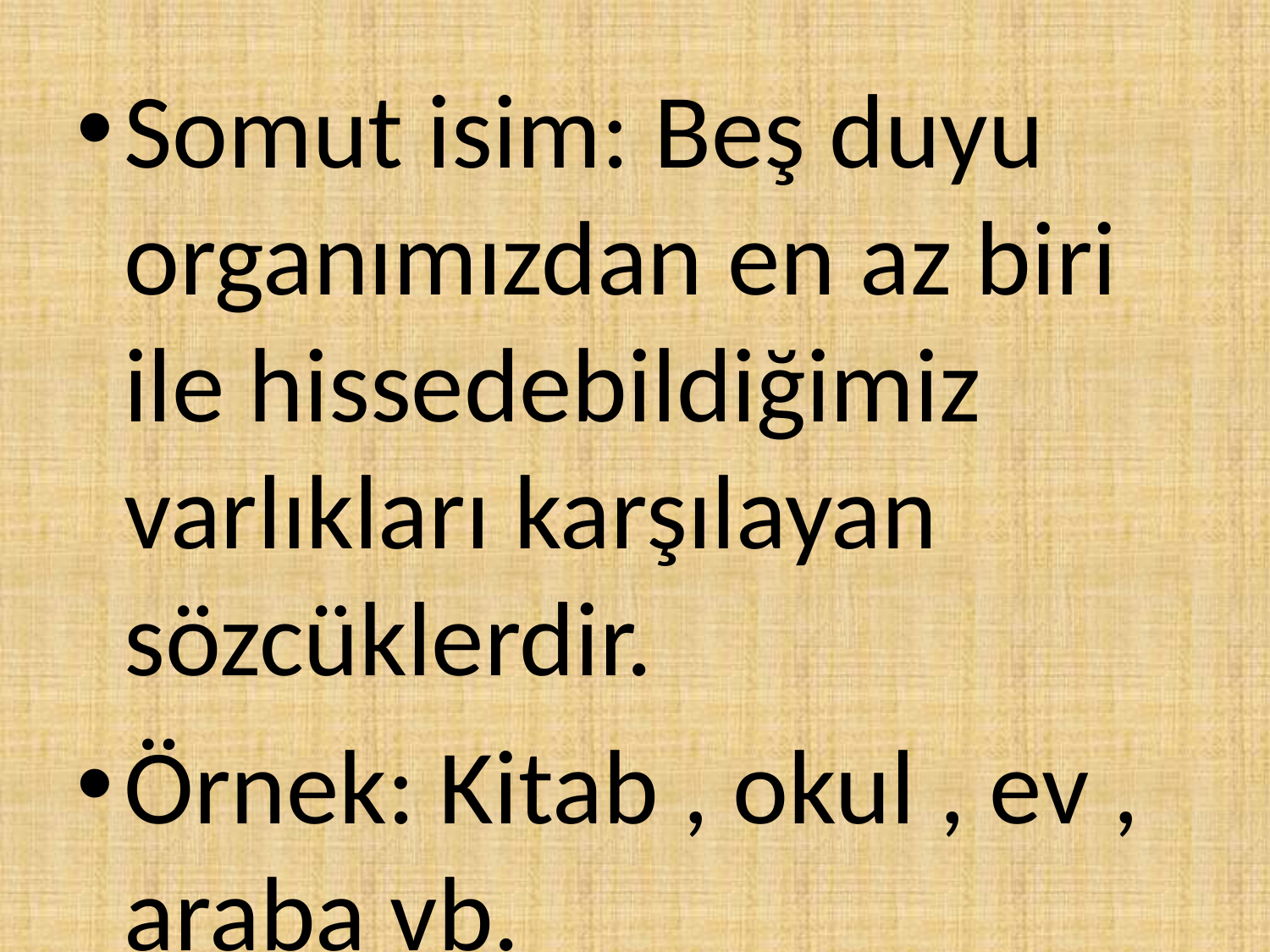

Somut isim: Beş duyu organımızdan en az biri ile hissedebildiğimiz varlıkları karşılayan sözcüklerdir.
Örnek: Kitab , okul , ev , araba vb.